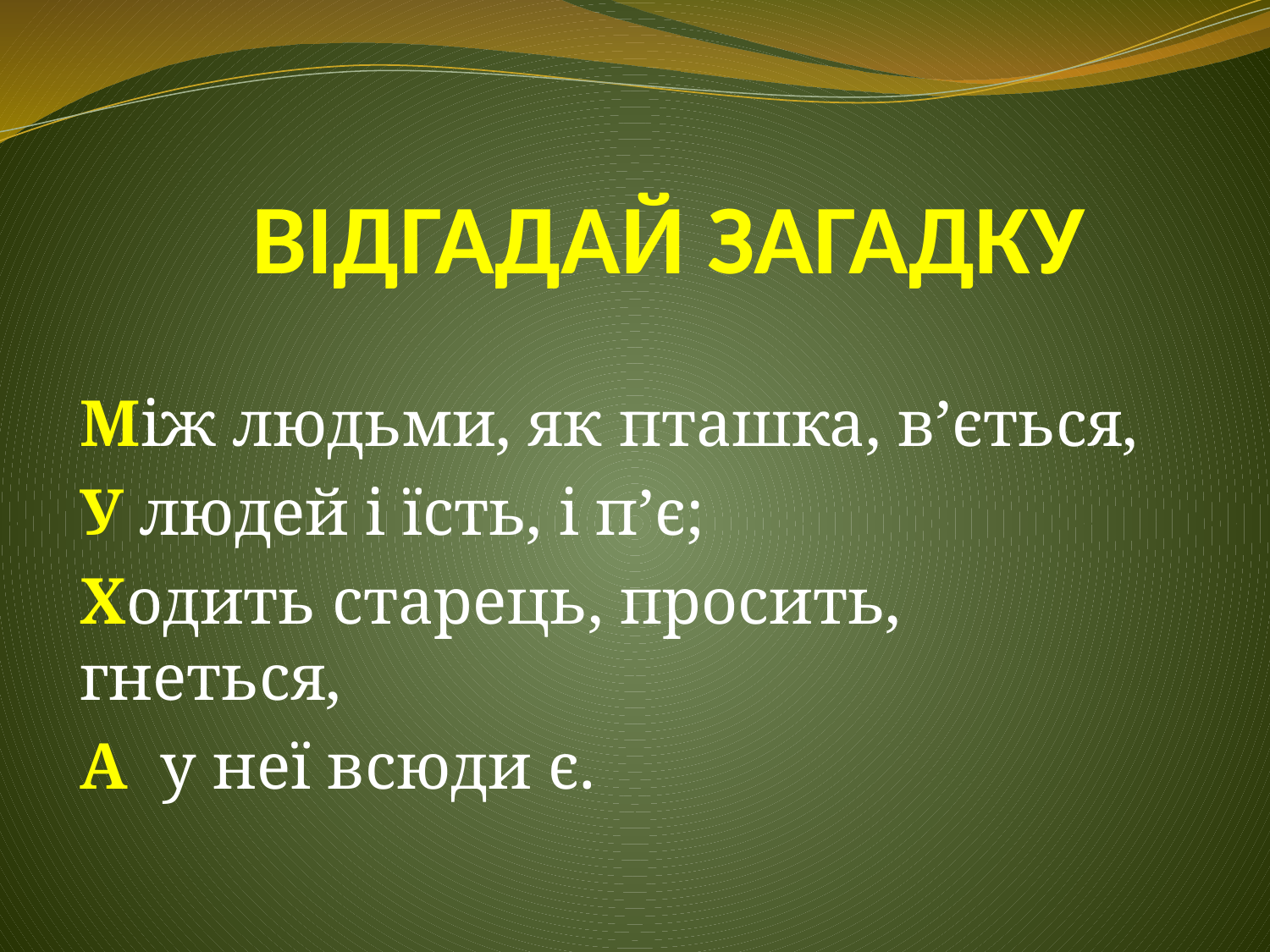

# ВІДГАДАЙ ЗАГАДКУ
Між людьми, як пташка, в’ється,
У людей і їсть, і п’є;
Ходить старець, просить, гнеться,
А  у неї всюди є.